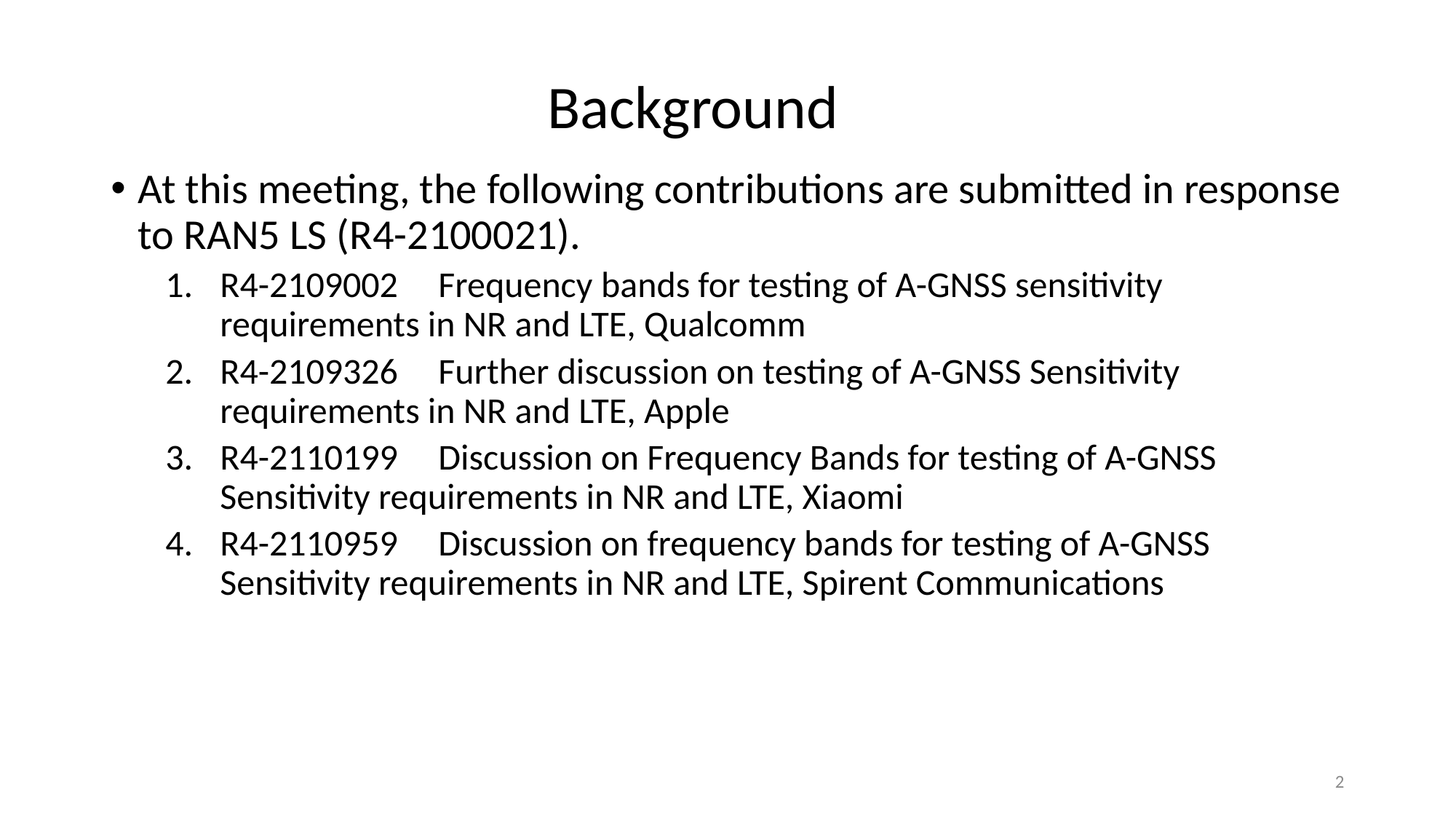

# Background

At this meeting, the following contributions are submitted in response to RAN5 LS (R4-2100021).
R4-2109002	Frequency bands for testing of A-GNSS sensitivity requirements in NR and LTE, Qualcomm
R4-2109326	Further discussion on testing of A-GNSS Sensitivity requirements in NR and LTE, Apple
R4-2110199	Discussion on Frequency Bands for testing of A-GNSS Sensitivity requirements in NR and LTE, Xiaomi
R4-2110959	Discussion on frequency bands for testing of A-GNSS Sensitivity requirements in NR and LTE, Spirent Communications

2